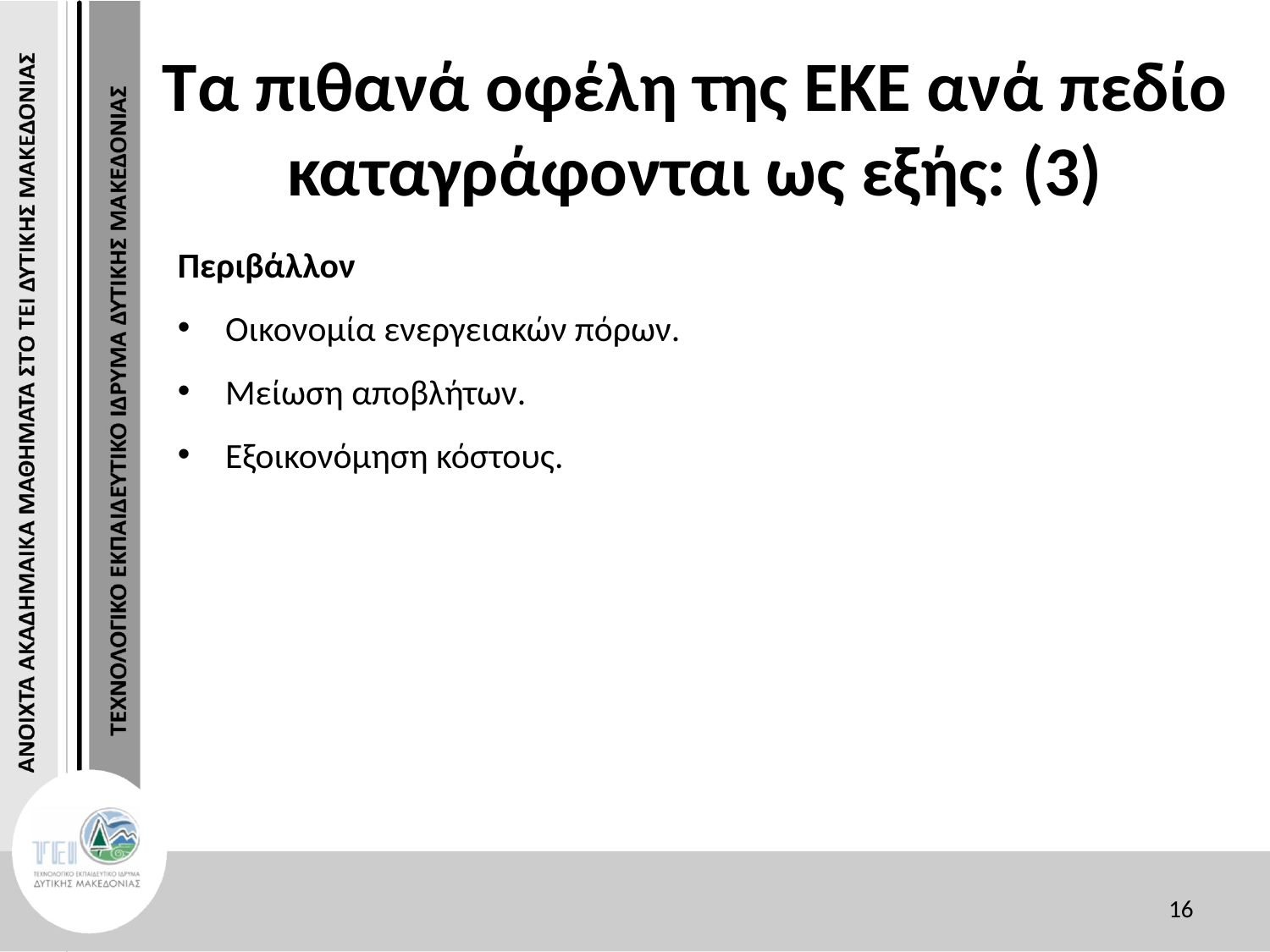

# Τα πιθανά οφέλη της ΕΚΕ ανά πεδίο καταγράφονται ως εξής: (3)
Περιβάλλον
Οικονομία ενεργειακών πόρων.
Μείωση αποβλήτων.
Εξοικονόμηση κόστους.
16